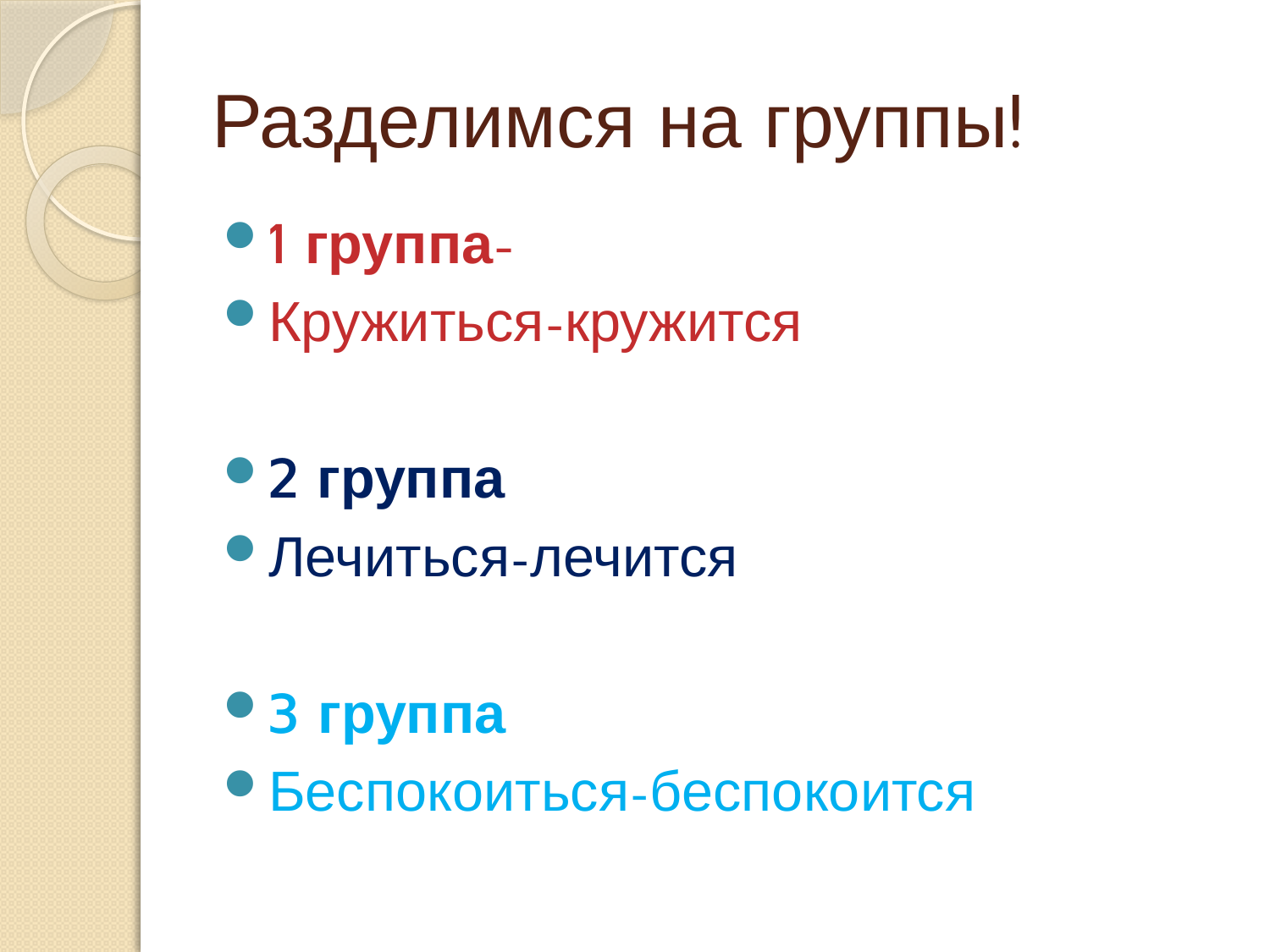

# Разделимся на группы!
1 группа-
Кружиться-кружится

2 группа
Лечиться-лечится

3 группа
Беспокоиться-беспокоится